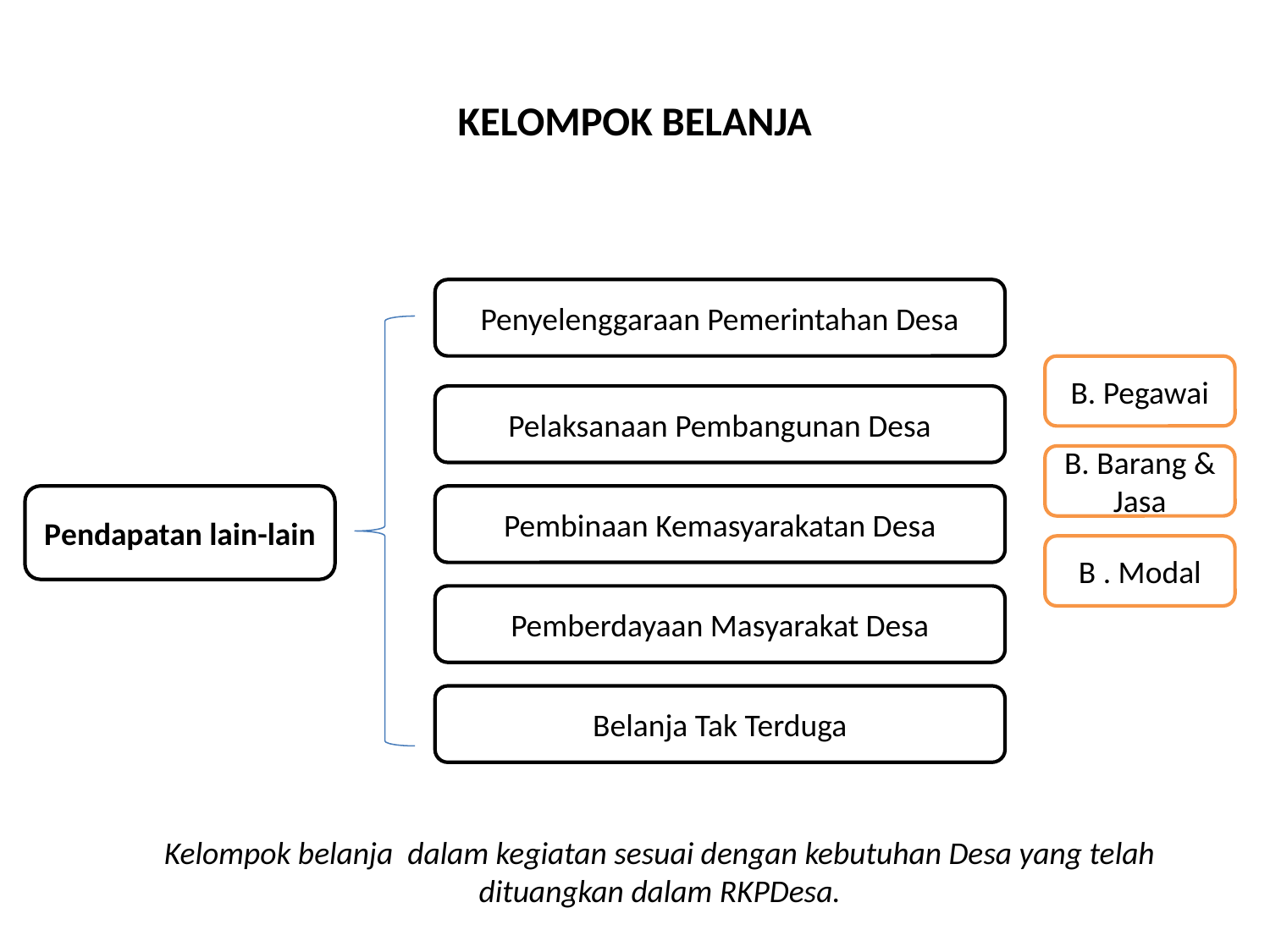

# KELOMPOK BELANJA
Penyelenggaraan Pemerintahan Desa

B. Pegawai
Pelaksanaan Pembangunan Desa
B. Barang & Jasa
Pendapatan lain-lain
Pembinaan Kemasyarakatan Desa
B . Modal
Pemberdayaan Masyarakat Desa
Belanja Tak Terduga
Kelompok belanja  dalam kegiatan sesuai dengan kebutuhan Desa yang telah dituangkan dalam RKPDesa.